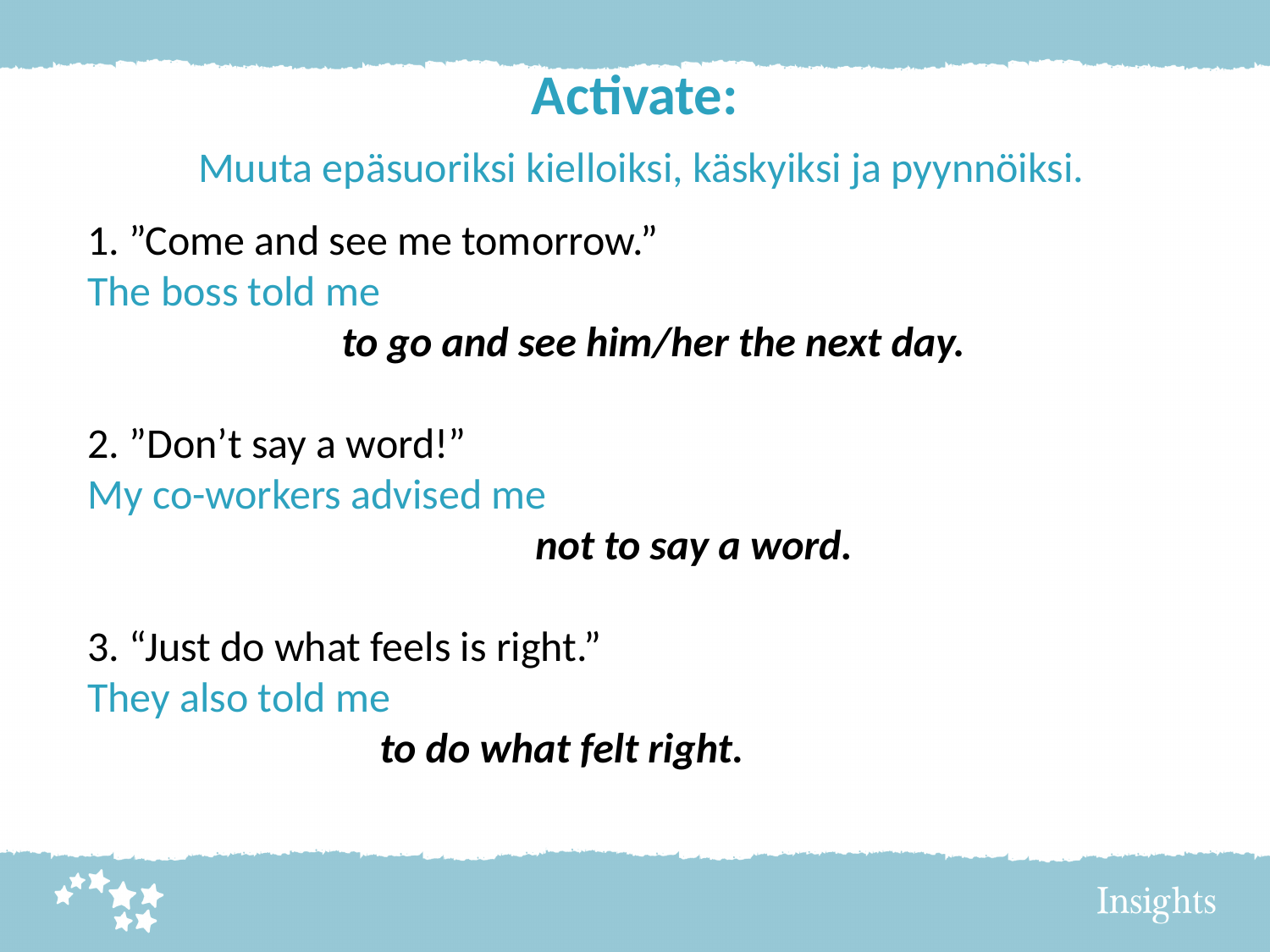

# Activate: Muuta epäsuoriksi kielloiksi, käskyiksi ja pyynnöiksi.
1. ”Come and see me tomorrow.”
The boss told me
		to go and see him/her the next day.

2. ”Don’t say a word!”
My co-workers advised me
			       not to say a word.

3. “Just do what feels is right.”
They also told me
		    to do what felt right.